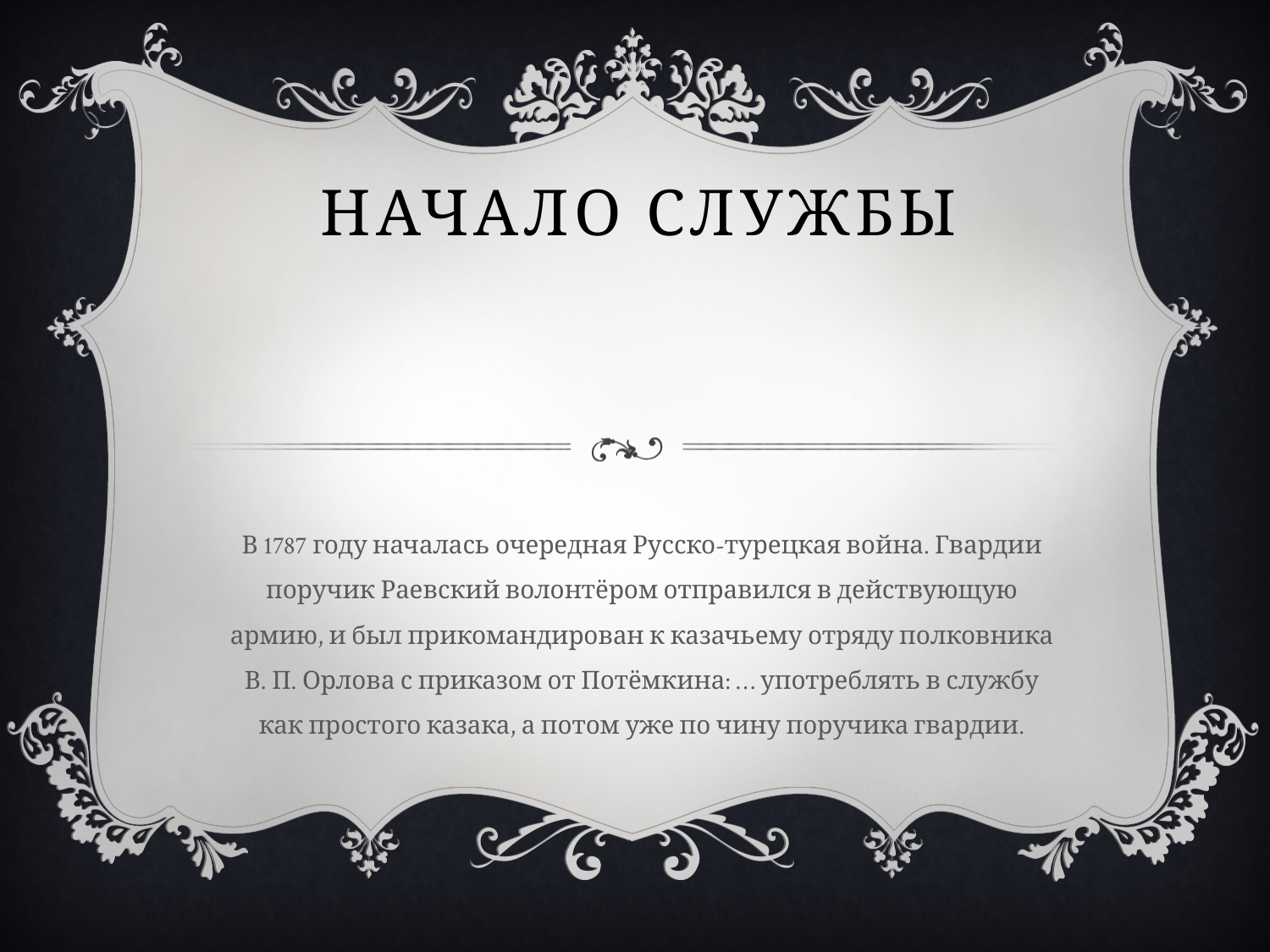

# Начало службы

В 1787 году началась очередная Русско-турецкая война. Гвардии поручик Раевский волонтёром отправился в действующую армию, и был прикомандирован к казачьему отряду полковника В. П. Орлова с приказом от Потёмкина: … употреблять в службу как простого казака, а потом уже по чину поручика гвардии.